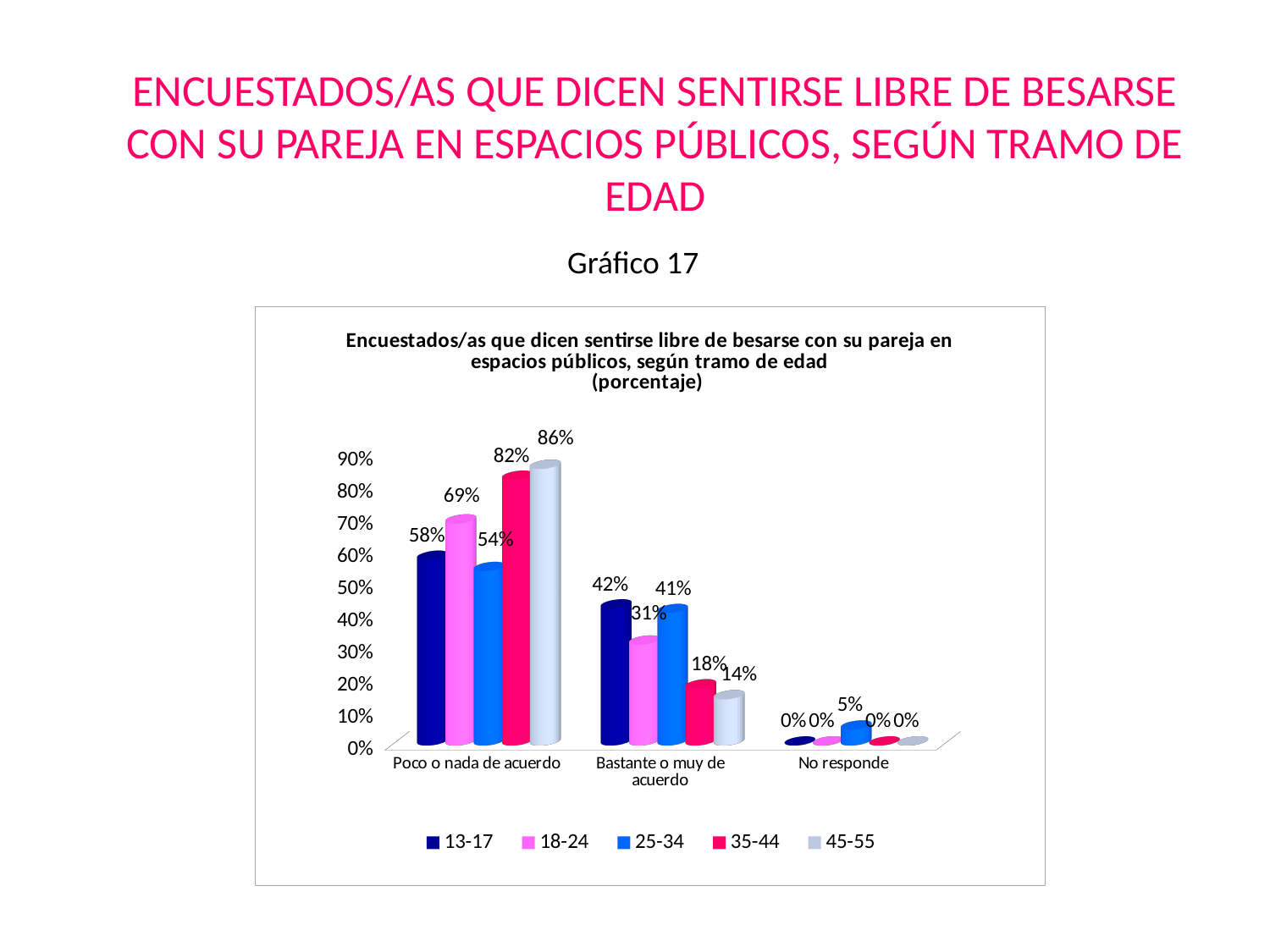

ENCUESTADOS/AS QUE DICEN SENTIRSE LIBRE DE BESARSE CON SU PAREJA EN ESPACIOS PÚBLICOS, SEGÚN TRAMO DE EDAD
Gráfico 17

[unsupported chart]